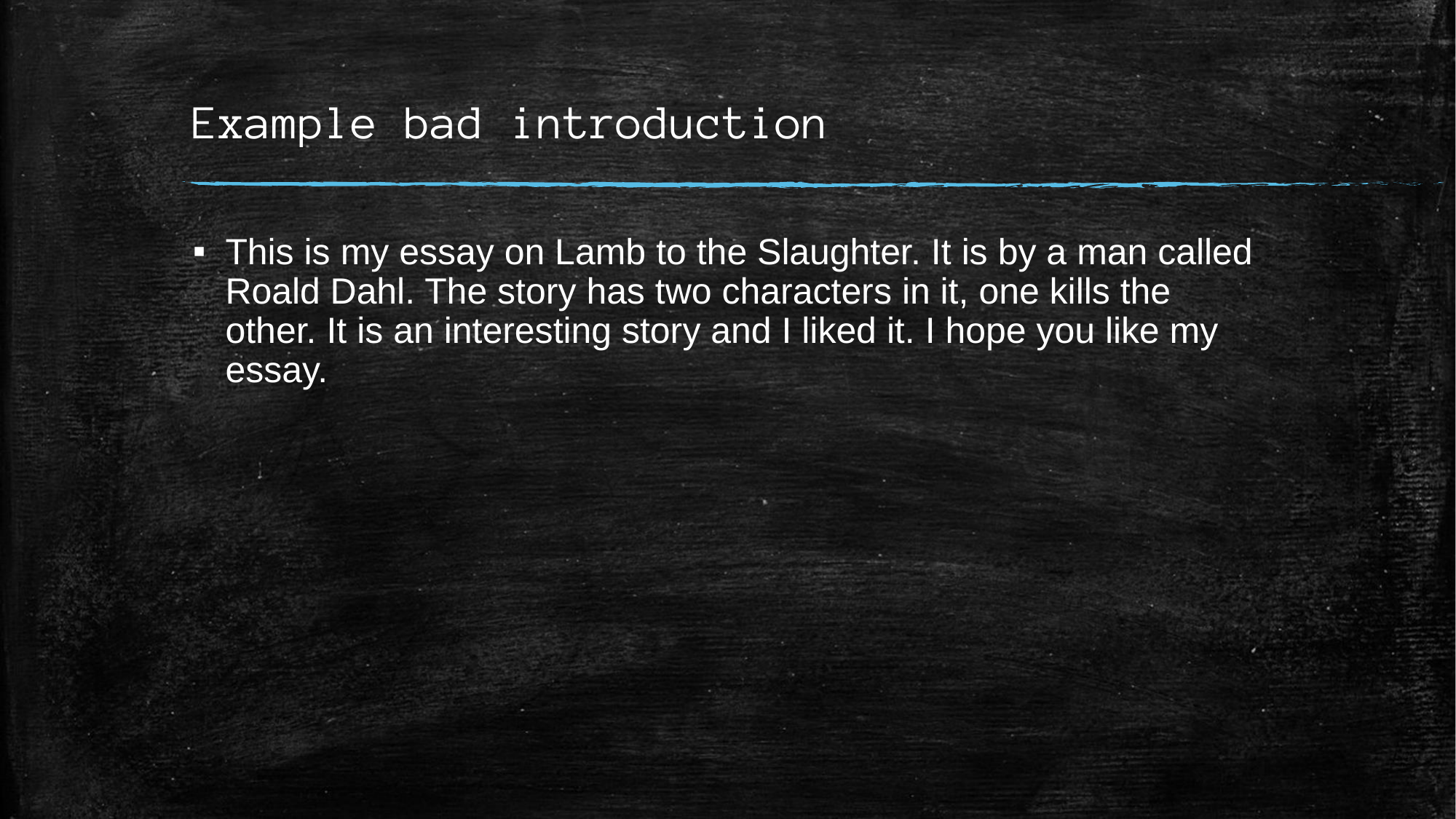

# Example bad introduction
This is my essay on Lamb to the Slaughter. It is by a man called Roald Dahl. The story has two characters in it, one kills the other. It is an interesting story and I liked it. I hope you like my essay.